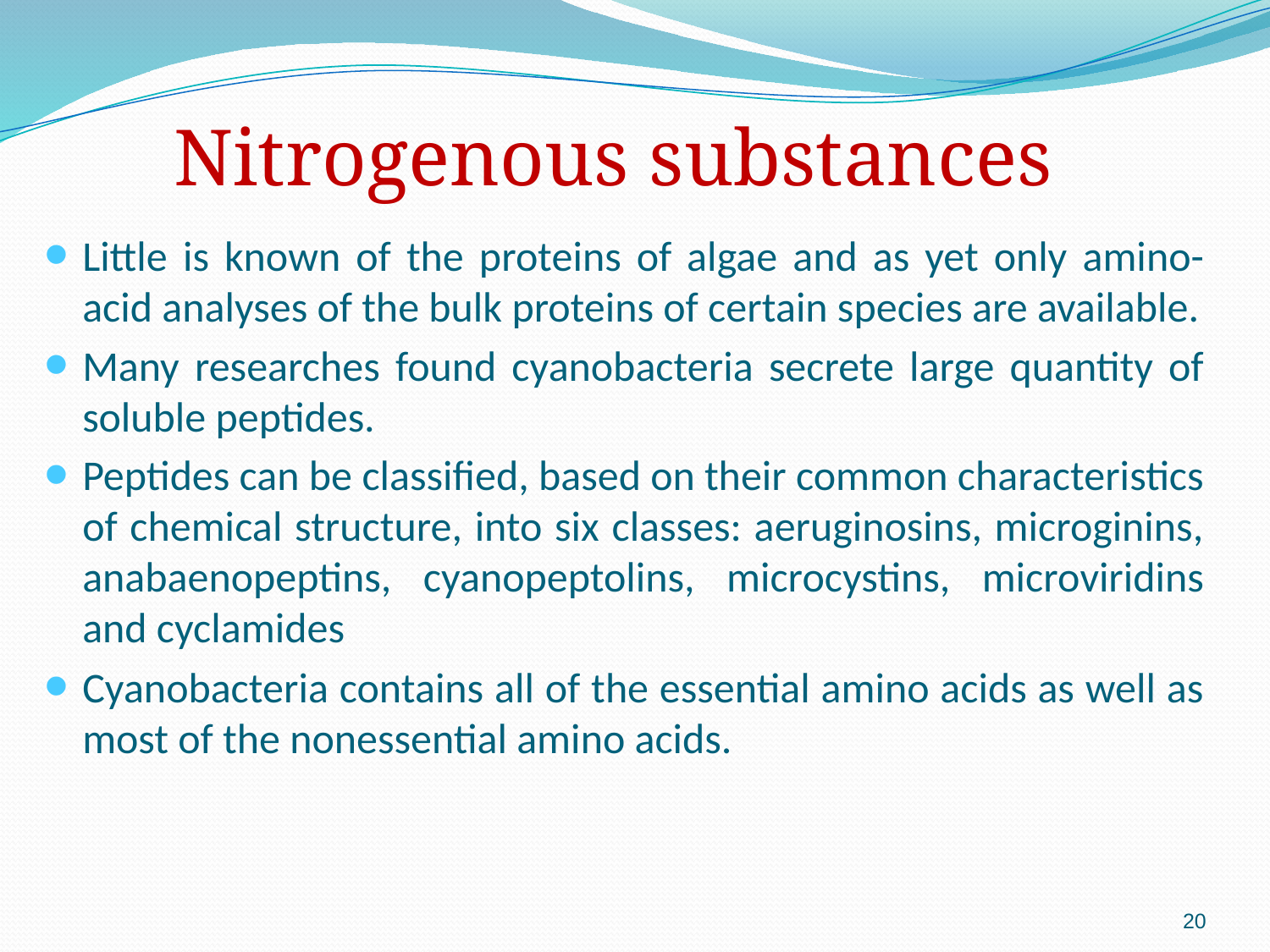

# Nitrogenous substances
Little is known of the proteins of algae and as yet only amino-acid analyses of the bulk proteins of certain species are available.
Many researches found cyanobacteria secrete large quantity of soluble peptides.
Peptides can be classified, based on their common characteristics of chemical structure, into six classes: aeruginosins, microginins, anabaenopeptins, cyanopeptolins, microcystins, microviridins and cyclamides
Cyanobacteria contains all of the essential amino acids as well as most of the nonessential amino acids.

20